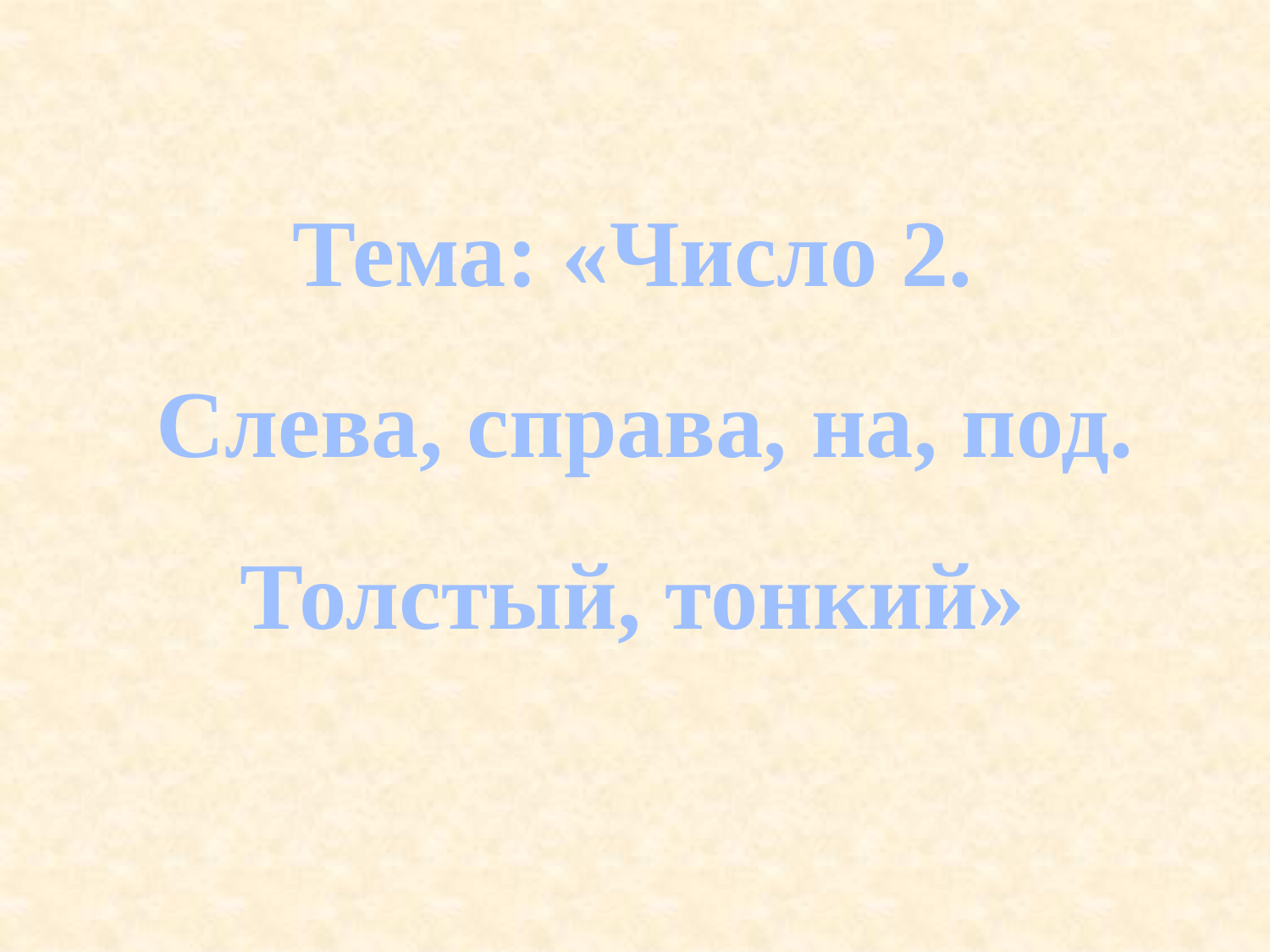

# Тема: «Число 2. Слева, справа, на, под. Толстый, тонкий»